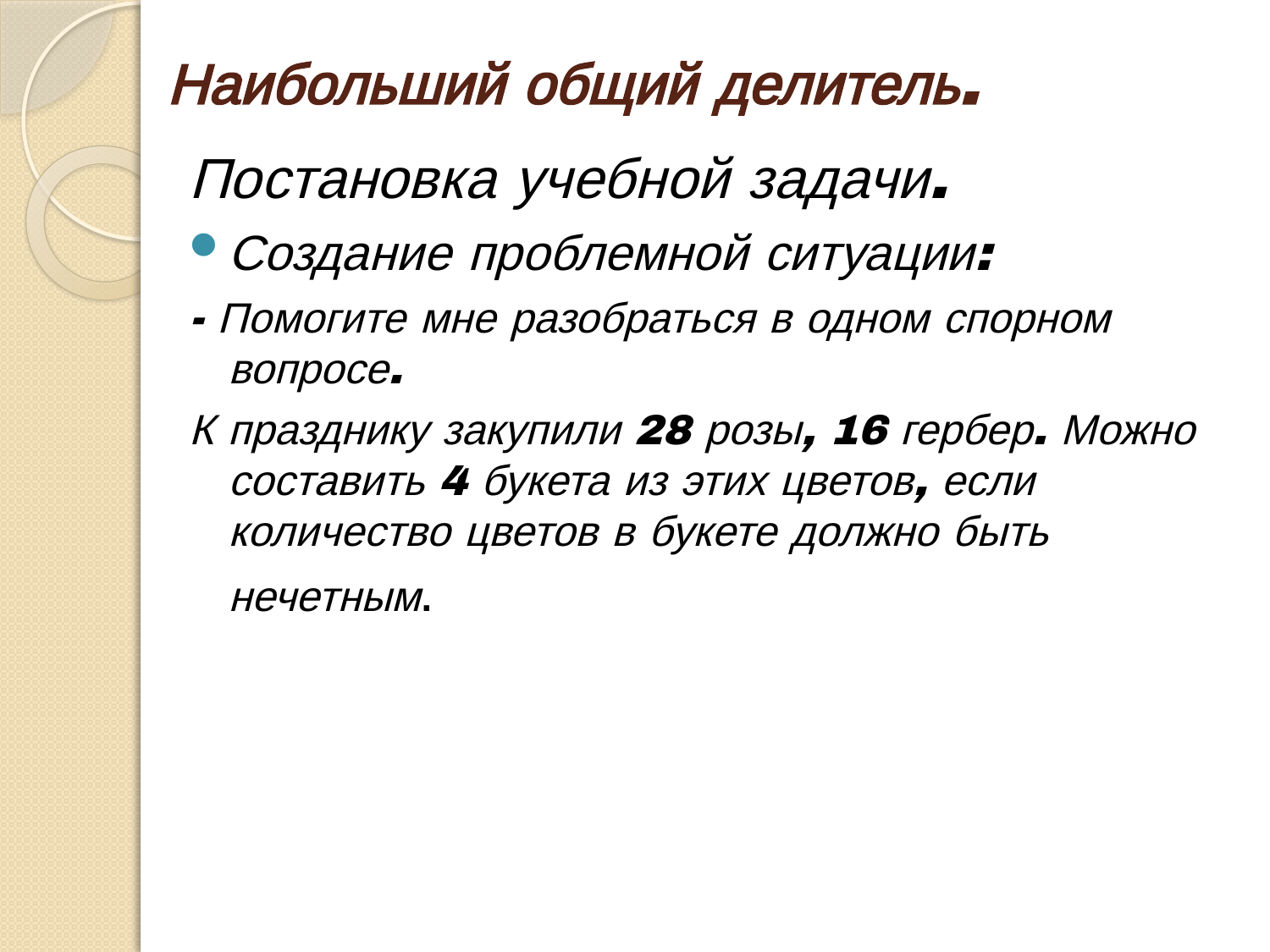

# Наибольший общий делитель.
Постановка учебной задачи.
Создание проблемной ситуации:
- Помогите мне разобраться в одном спорном вопросе.
К празднику закупили 28 розы, 16 гербер. Можно составить 4 букета из этих цветов, если количество цветов в букете должно быть нечетным.